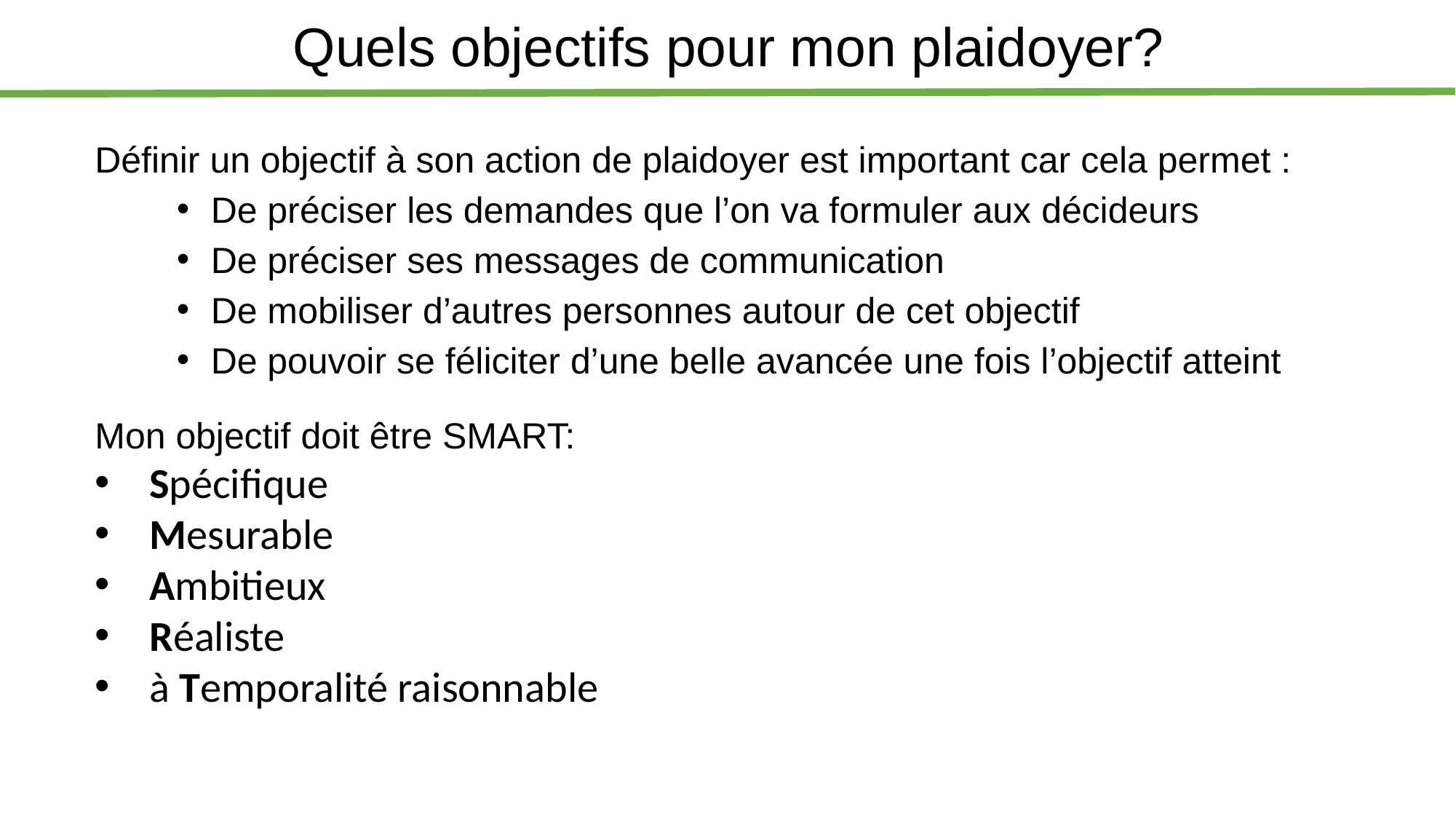

Quels objectifs pour mon plaidoyer?
Définir un objectif à son action de plaidoyer est important car cela permet :
De préciser les demandes que l’on va formuler aux décideurs
De préciser ses messages de communication
De mobiliser d’autres personnes autour de cet objectif
De pouvoir se féliciter d’une belle avancée une fois l’objectif atteint
Exiger le respect de la Loi
Mon objectif doit être SMART:
Spécifique
Mesurable
Ambitieux
Réaliste
à Temporalité raisonnable
Pré-suppose que nous respections la Loi nous-mêmes (approche légaliste)